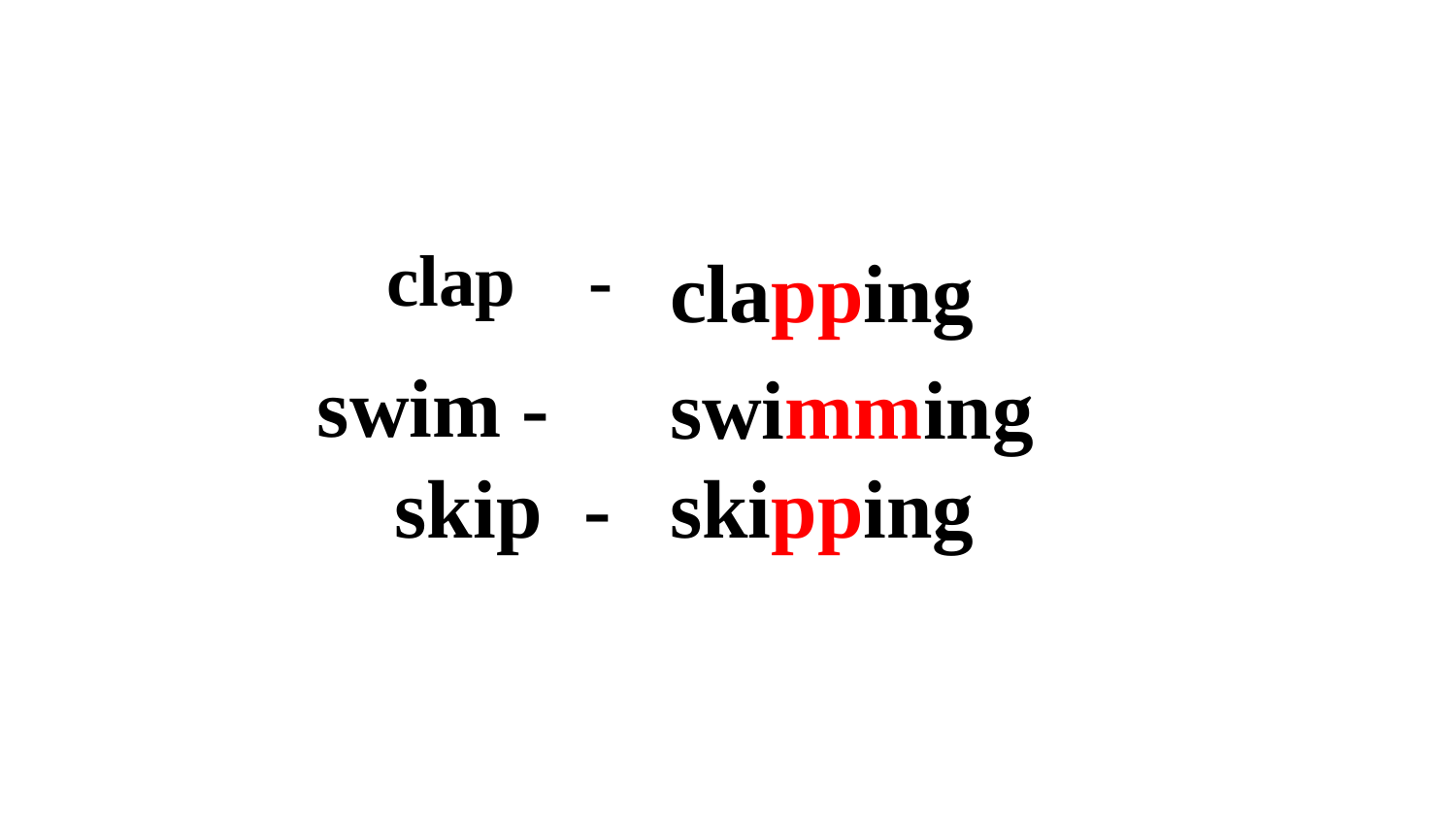

clap    -
clapping

swim -

swimming
skip  -
skipping